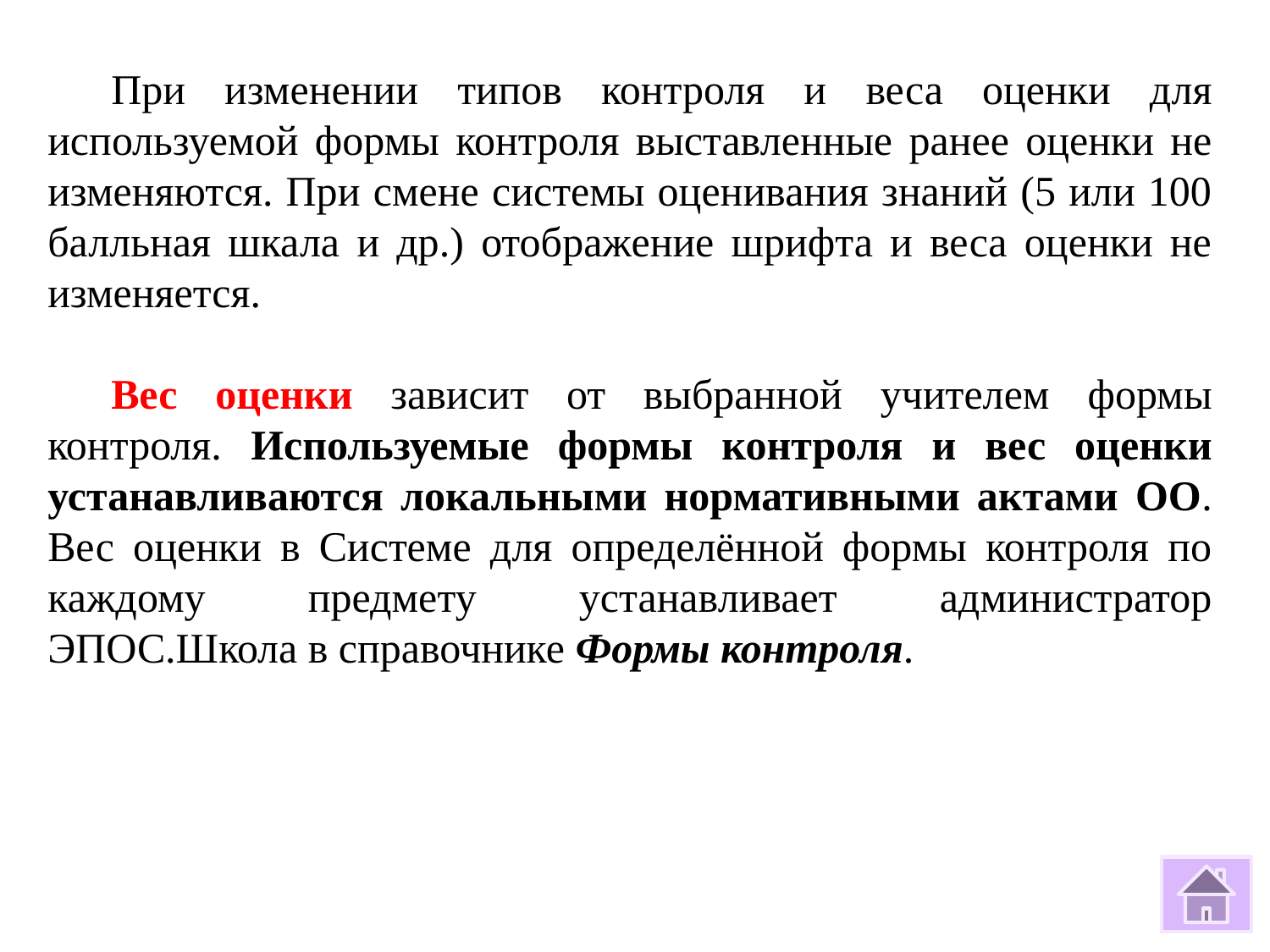

При изменении типов контроля и веса оценки для используемой формы контроля выставленные ранее оценки не изменяются. При смене системы оценивания знаний (5 или 100 балльная шкала и др.) отображение шрифта и веса оценки не изменяется.

Вес оценки зависит от выбранной учителем формы контроля. Используемые формы контроля и вес оценки устанавливаются локальными нормативными актами ОО. Вес оценки в Системе для определённой формы контроля по каждому предмету устанавливает администратор ЭПОС.Школа в справочнике Формы контроля.